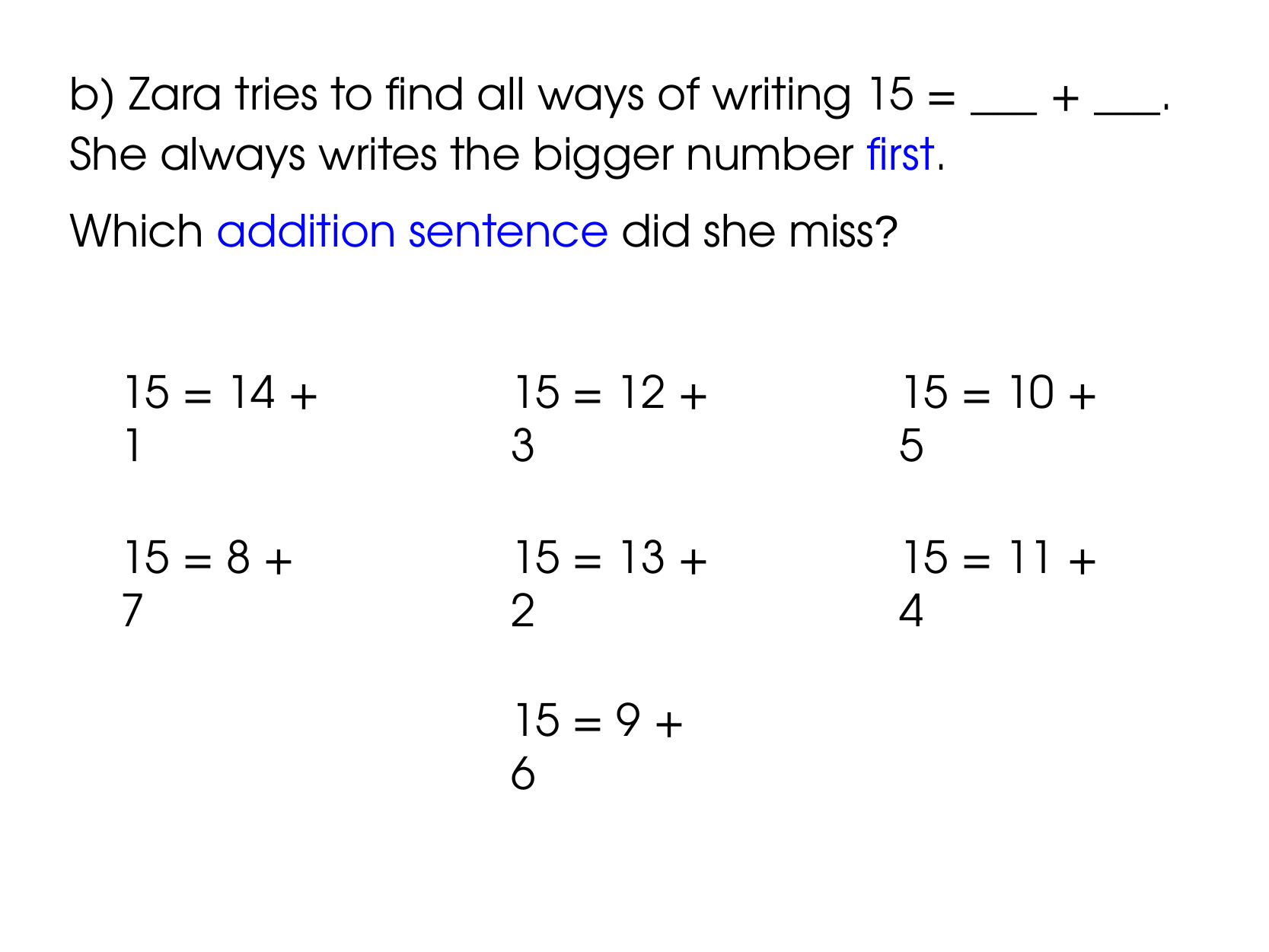

b) Zara tries to find all ways of writing 15 = ___ + ___. She always writes the bigger number first.
Which addition sentence did she miss?
15 = 14 + 1
15 = 12 + 3
15 = 10 + 5
15 = 8 + 7
15 = 13 + 2
15 = 11 + 4
15 = 9 + 6